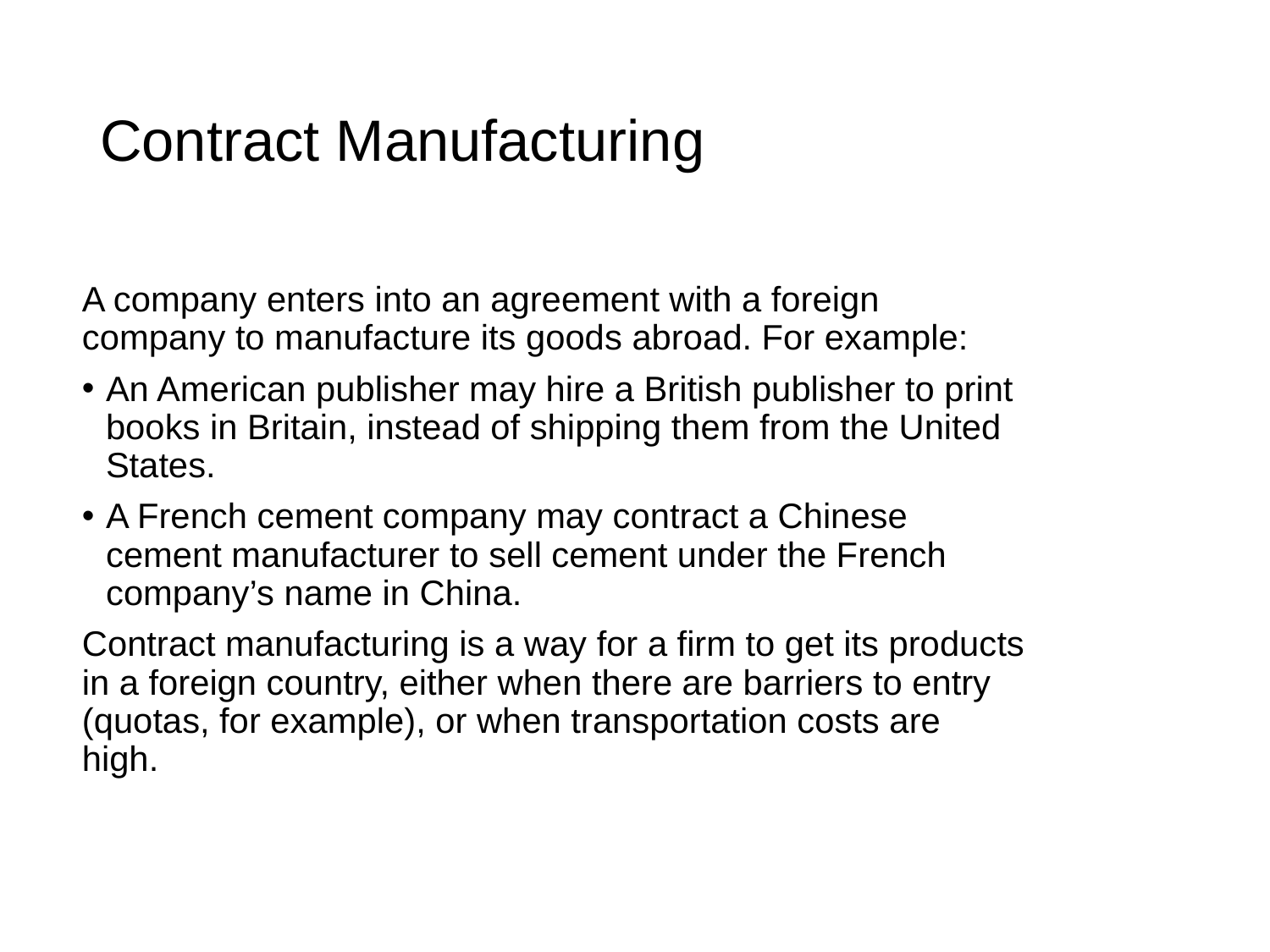

# Contract Manufacturing
A company enters into an agreement with a foreign company to manufacture its goods abroad. For example:
An American publisher may hire a British publisher to print books in Britain, instead of shipping them from the United States.
A French cement company may contract a Chinese cement manufacturer to sell cement under the French company’s name in China.
Contract manufacturing is a way for a firm to get its products in a foreign country, either when there are barriers to entry (quotas, for example), or when transportation costs are high.